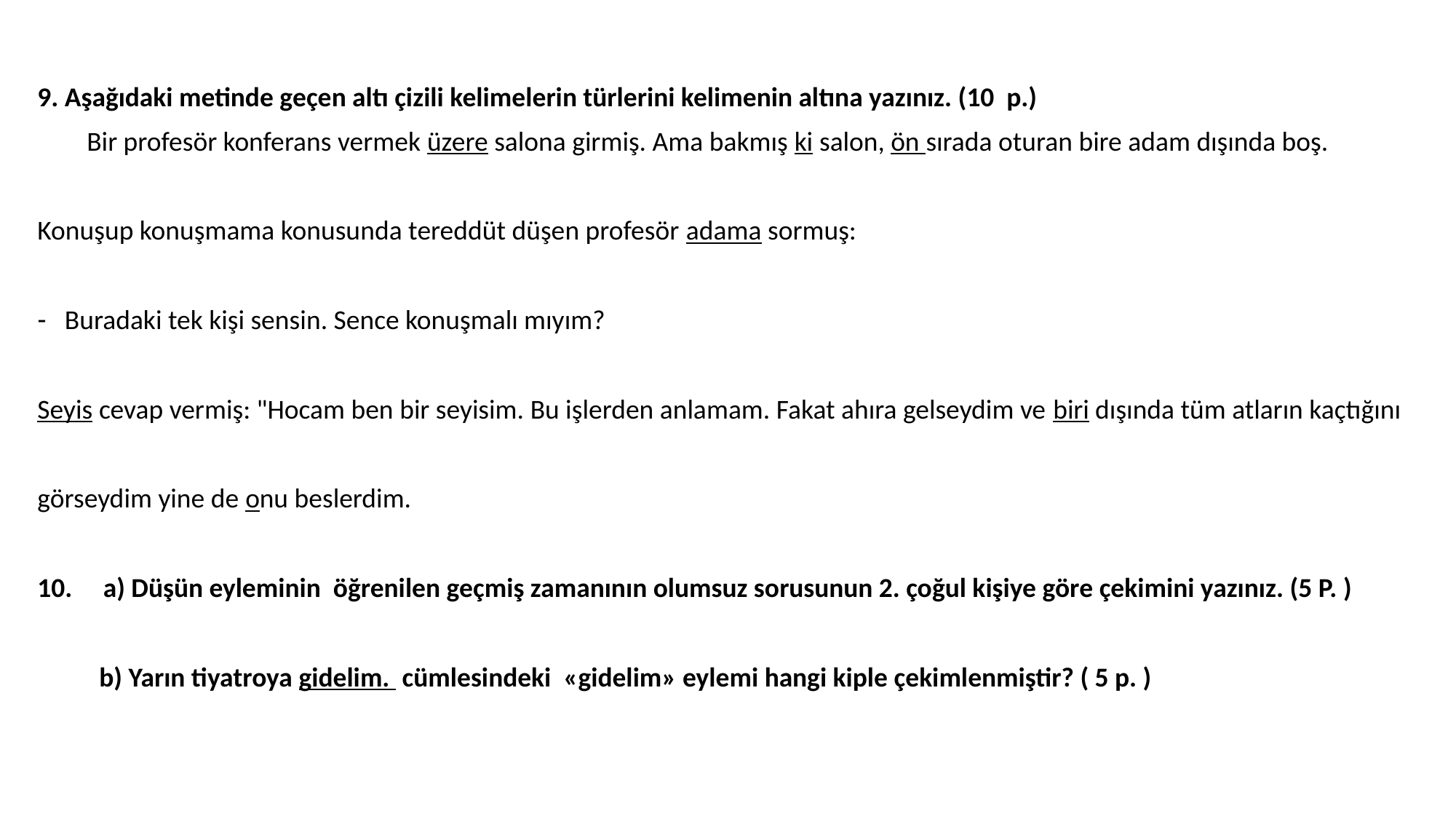

9. Aşağıdaki metinde geçen altı çizili kelimelerin türlerini kelimenin altına yazınız. (10  p.)
        Bir profesör konferans vermek üzere salona girmiş. Ama bakmış ki salon, ön sırada oturan bire adam dışında boş.

Konuşup konuşmama konusunda tereddüt düşen profesör adama sormuş:

Buradaki tek kişi sensin. Sence konuşmalı mıyım?

Seyis cevap vermiş: "Hocam ben bir seyisim. Bu işlerden anlamam. Fakat ahıra gelseydim ve biri dışında tüm atların kaçtığını

görseydim yine de onu beslerdim.

10.     a) Düşün eyleminin  öğrenilen geçmiş zamanının olumsuz sorusunun 2. çoğul kişiye göre çekimini yazınız. (5 P. )

          b) Yarın tiyatroya gidelim.  cümlesindeki  «gidelim» eylemi hangi kiple çekimlenmiştir? ( 5 p. )